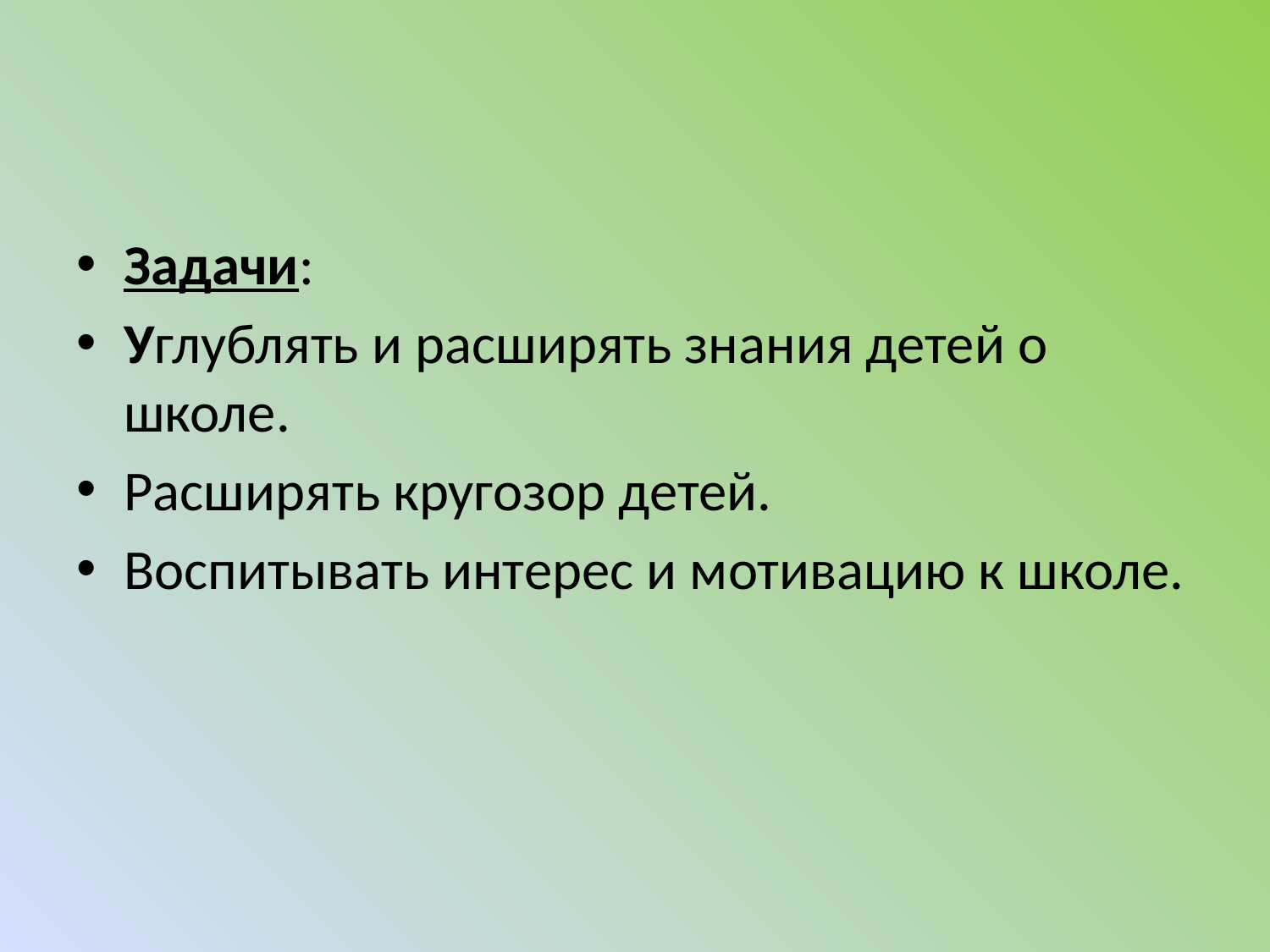

Задачи:
Углублять и расширять знания детей о школе.
Расширять кругозор детей.
Воспитывать интерес и мотивацию к школе.